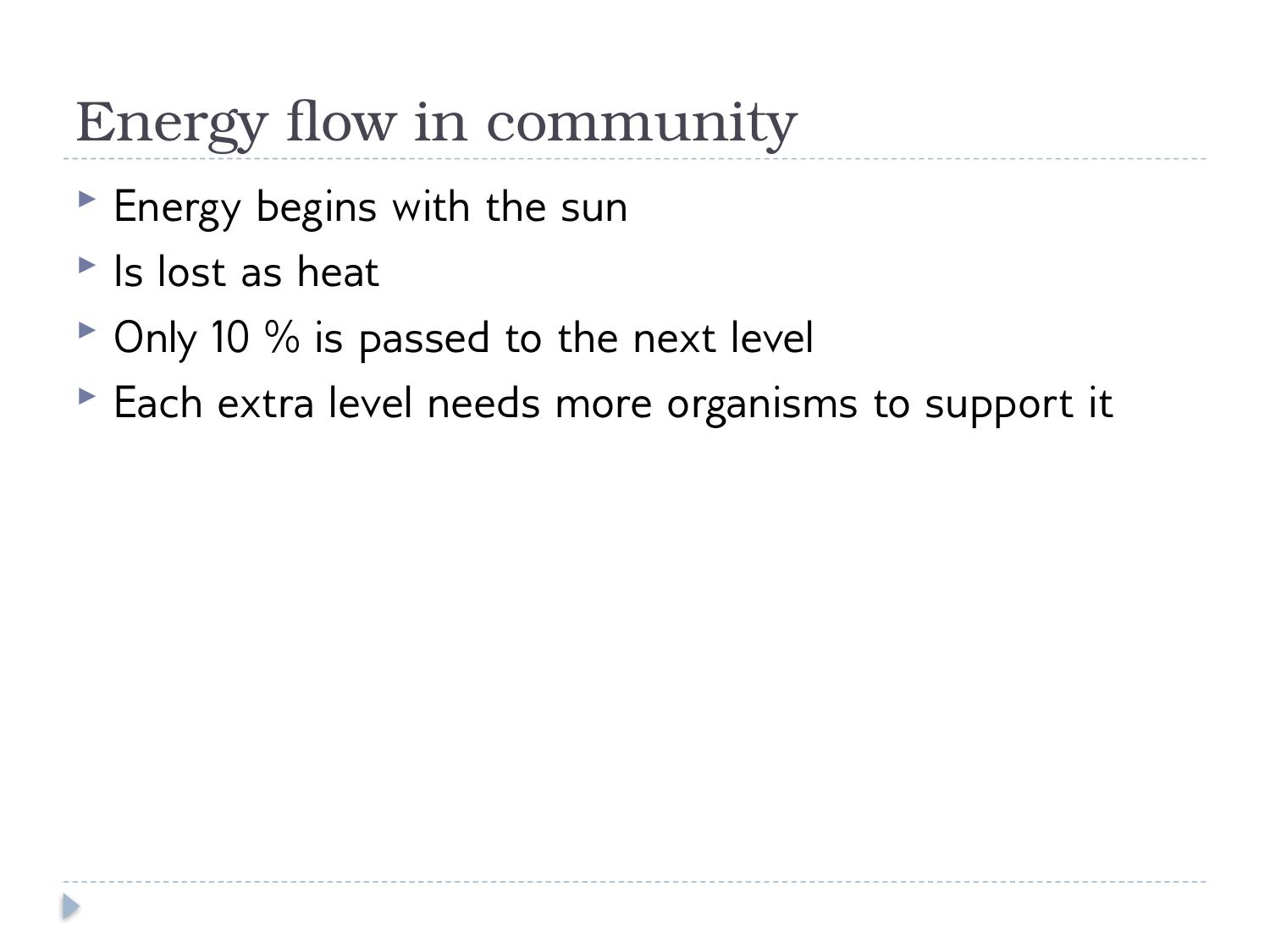

# Energy flow in community
Energy begins with the sun
Is lost as heat
Only 10 % is passed to the next level
Each extra level needs more organisms to support it